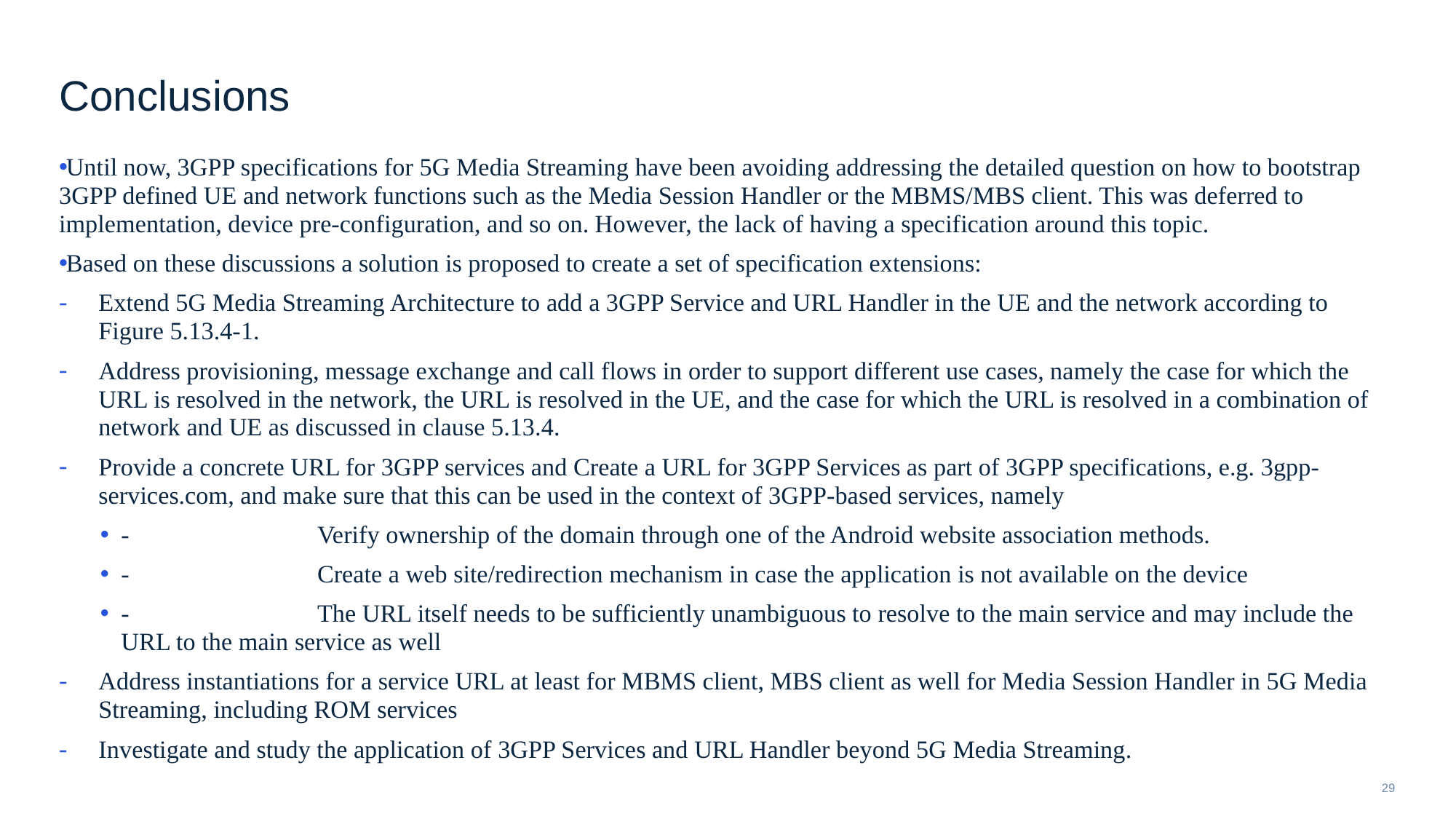

# Conclusions
Until now, 3GPP specifications for 5G Media Streaming have been avoiding addressing the detailed question on how to bootstrap 3GPP defined UE and network functions such as the Media Session Handler or the MBMS/MBS client. This was deferred to implementation, device pre-configuration, and so on. However, the lack of having a specification around this topic.
Based on these discussions a solution is proposed to create a set of specification extensions:
Extend 5G Media Streaming Architecture to add a 3GPP Service and URL Handler in the UE and the network according to Figure 5.13.4-1.
Address provisioning, message exchange and call flows in order to support different use cases, namely the case for which the URL is resolved in the network, the URL is resolved in the UE, and the case for which the URL is resolved in a combination of network and UE as discussed in clause 5.13.4.
Provide a concrete URL for 3GPP services and Create a URL for 3GPP Services as part of 3GPP specifications, e.g. 3gpp-services.com, and make sure that this can be used in the context of 3GPP-based services, namely
- 	Verify ownership of the domain through one of the Android website association methods.
- 	Create a web site/redirection mechanism in case the application is not available on the device
- 	The URL itself needs to be sufficiently unambiguous to resolve to the main service and may include the URL to the main service as well
Address instantiations for a service URL at least for MBMS client, MBS client as well for Media Session Handler in 5G Media Streaming, including ROM services
Investigate and study the application of 3GPP Services and URL Handler beyond 5G Media Streaming.